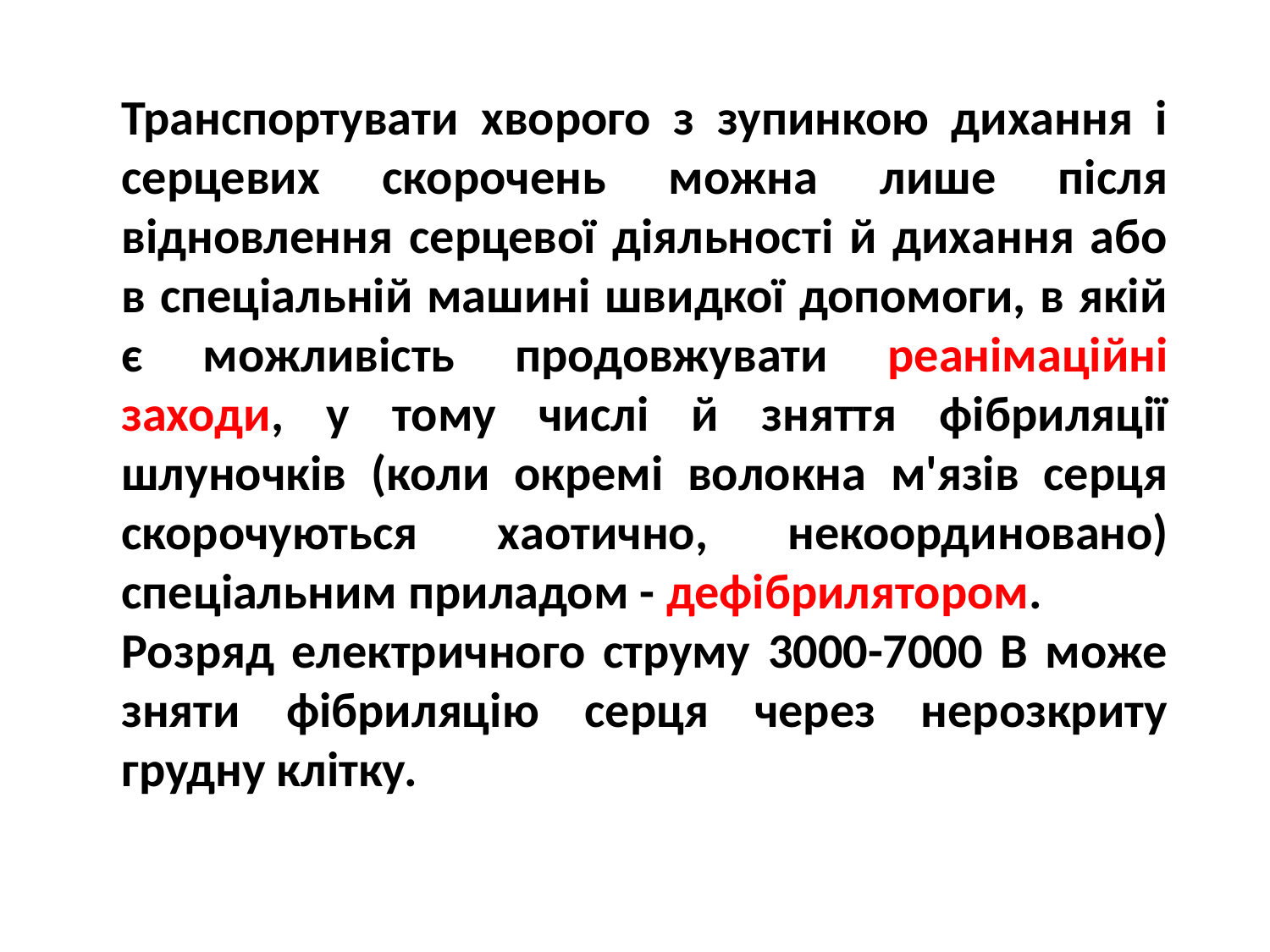

Транспортувати хворого з зупинкою дихання і серцевих скорочень можна лише після відновлення серцевої діяльності й дихання або в спеціальній машині швидкої допомоги, в якій є можливість продовжувати реанімаційні заходи, у тому числі й зняття фібриляції шлуночків (коли окремі волокна м'язів серця скорочуються хаотично, некоординовано) спеціальним приладом - дефібрилятором.
Розряд електричного струму 3000-7000 В може зняти фібриляцію серця через нерозкриту грудну клітку.